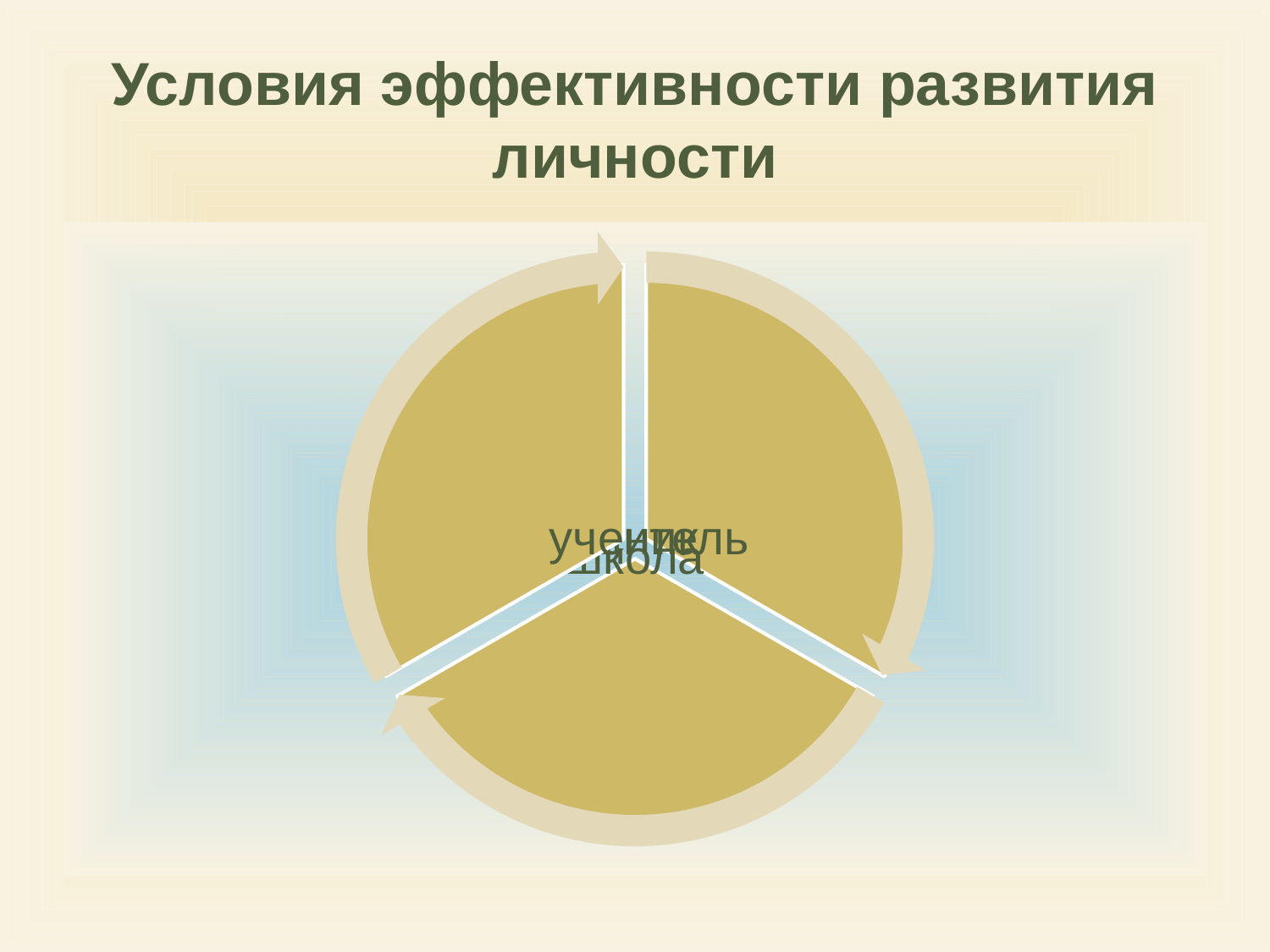

# Условия эффективности развития личности
родитель
школа
ученик